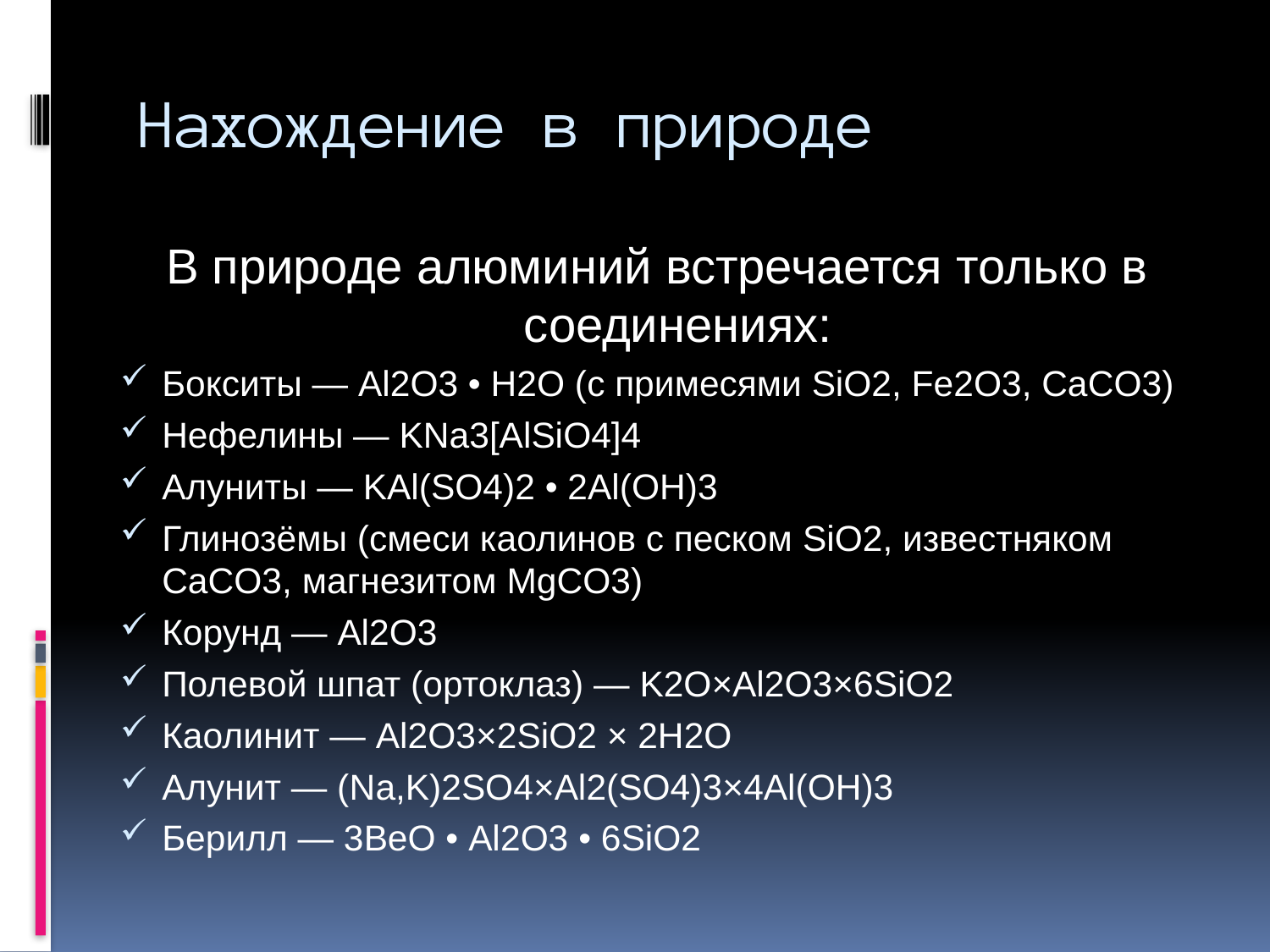

# Нахождение в природе
В природе алюминий встречается только в соединениях:
Бокситы — Al2O3 • H2O (с примесями SiO2, Fe2O3, CaCO3)
Нефелины — KNa3[AlSiO4]4
Алуниты — KAl(SO4)2 • 2Al(OH)3
Глинозёмы (смеси каолинов с песком SiO2, известняком CaCO3, магнезитом MgCO3)
Корунд — Al2O3
Полевой шпат (ортоклаз) — K2O×Al2O3×6SiO2
Каолинит — Al2O3×2SiO2 × 2H2O
Алунит — (Na,K)2SO4×Al2(SO4)3×4Al(OH)3
Берилл — 3ВеО • Al2О3 • 6SiO2